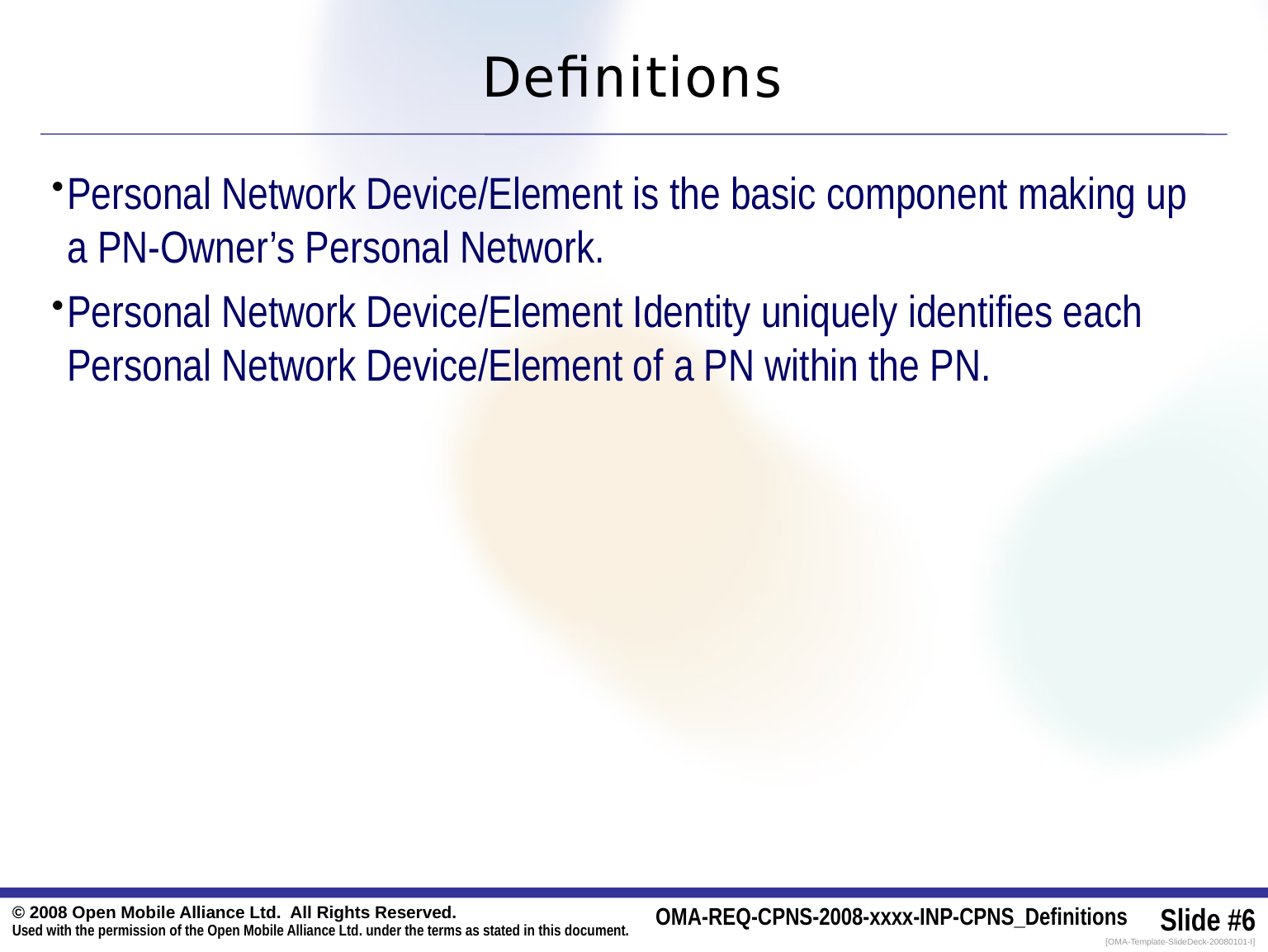

# Definitions
Personal Network Device/Element is the basic component making up a PN-Owner’s Personal Network.
Personal Network Device/Element Identity uniquely identifies each Personal Network Device/Element of a PN within the PN.